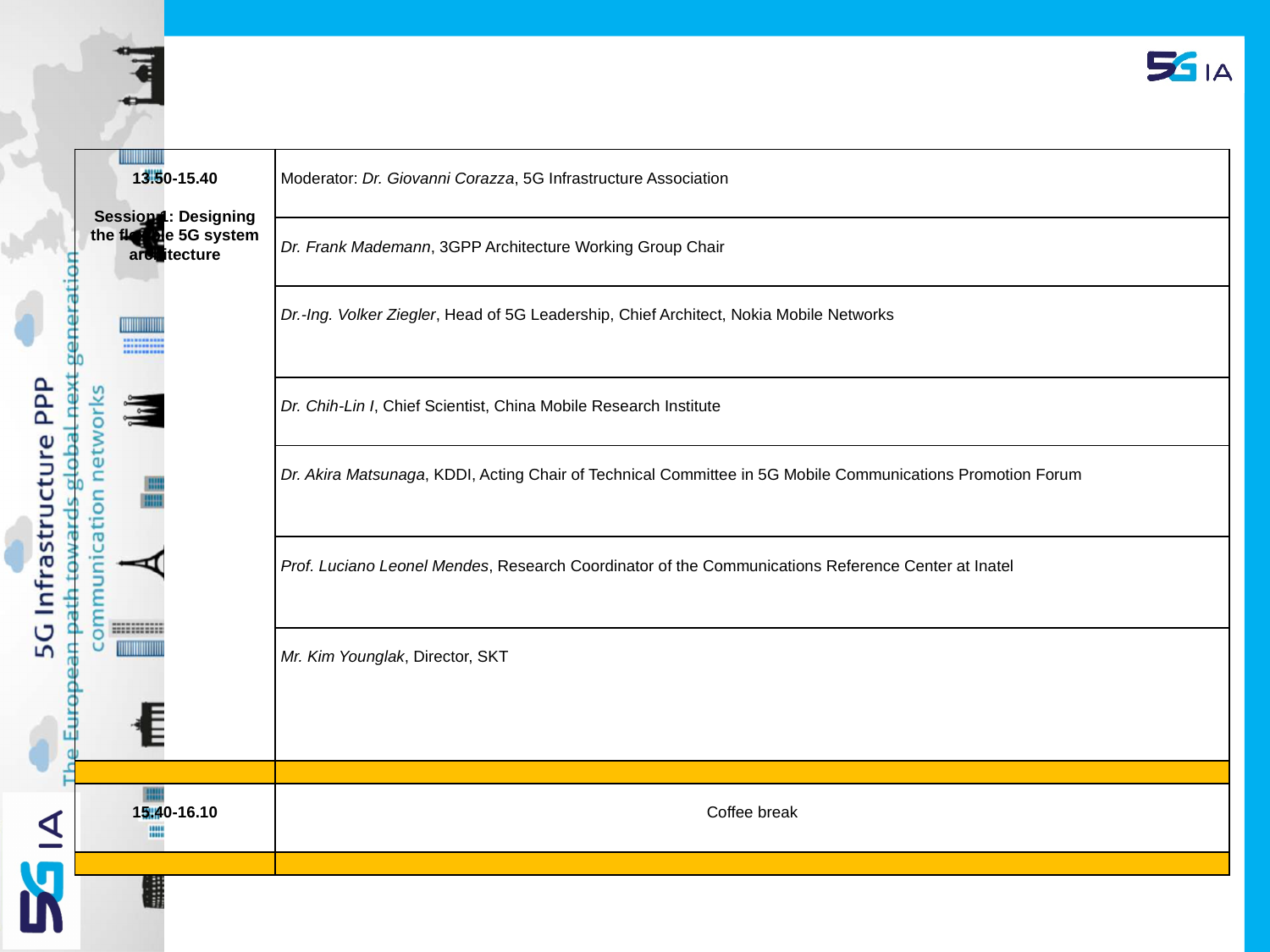

| 13.50-15.40   Session 1: Designing the flexible 5G system architecture | Moderator: Dr. Giovanni Corazza, 5G Infrastructure Association |
| --- | --- |
|  | Dr. Frank Mademann, 3GPP Architecture Working Group Chair |
|  | Dr.-Ing. Volker Ziegler, Head of 5G Leadership, Chief Architect, Nokia Mobile Networks |
|  | Dr. Chih-Lin I, Chief Scientist, China Mobile Research Institute |
|  | Dr. Akira Matsunaga, KDDI, Acting Chair of Technical Committee in 5G Mobile Communications Promotion Forum |
|  | Prof. Luciano Leonel Mendes, Research Coordinator of the Communications Reference Center at Inatel |
|  | Mr. Kim Younglak, Director, SKT |
|  |  |
| 15.40-16.10 | Coffee break |
|  |  |